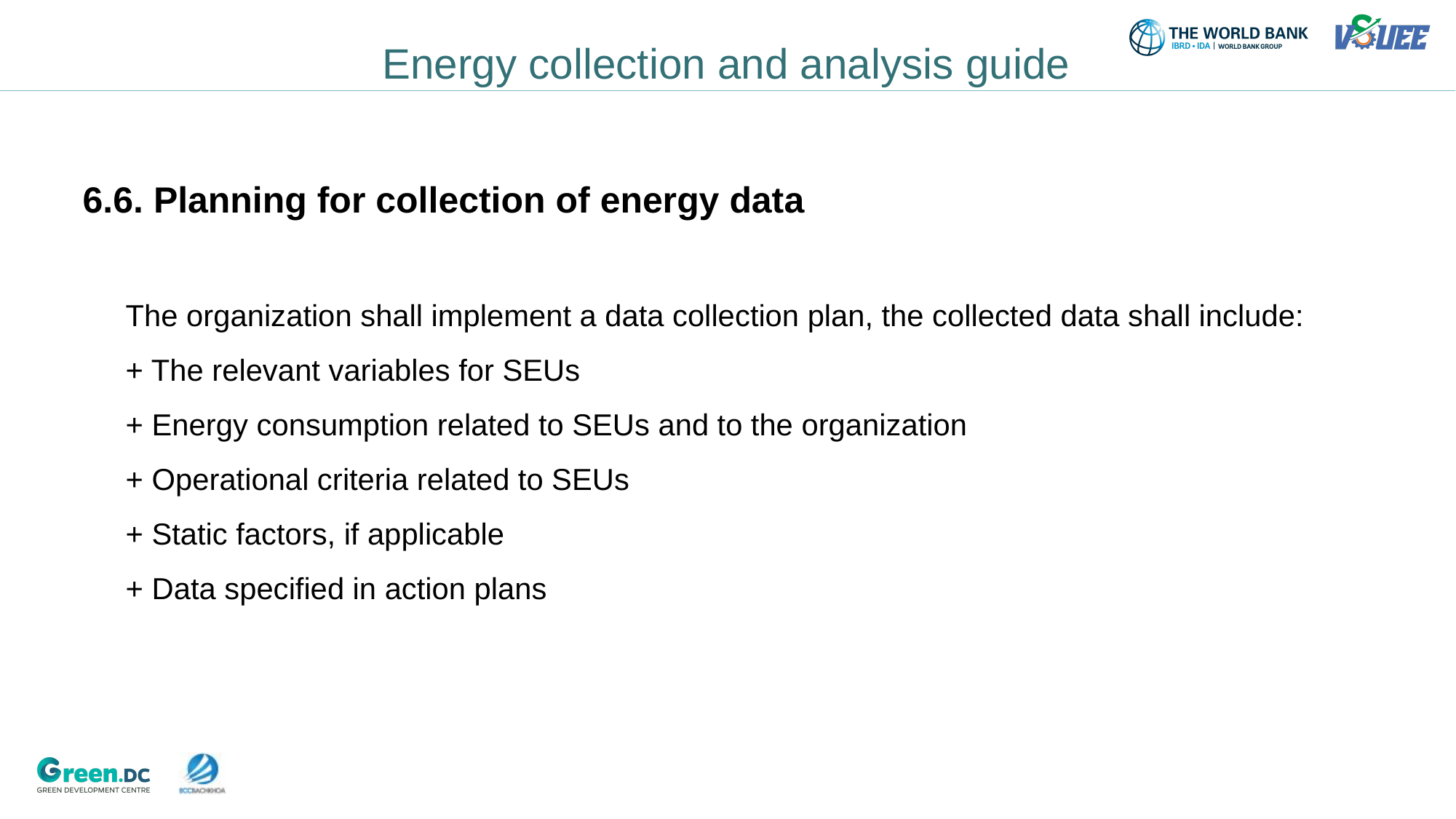

Energy collection and analysis guide
# 6.6. Planning for collection of energy data
The organization shall implement a data collection plan, the collected data shall include:
+ The relevant variables for SEUs
+ Energy consumption related to SEUs and to the organization
+ Operational criteria related to SEUs
+ Static factors, if applicable
+ Data specified in action plans